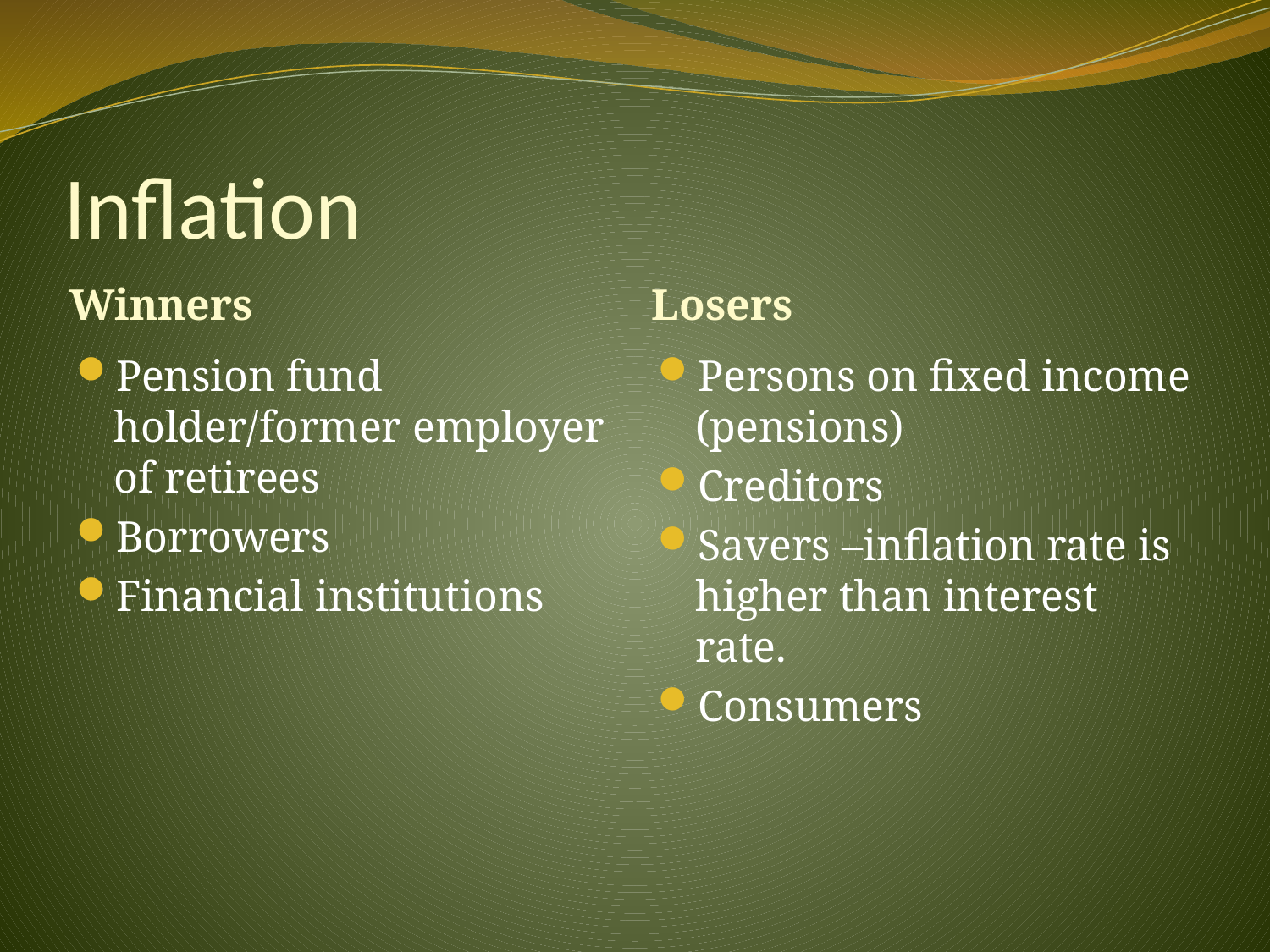

# Inflation
Winners
Losers
Pension fund holder/former employer of retirees
Borrowers
Financial institutions

Persons on fixed income (pensions)
Creditors
Savers –inflation rate is higher than interest rate.
Consumers